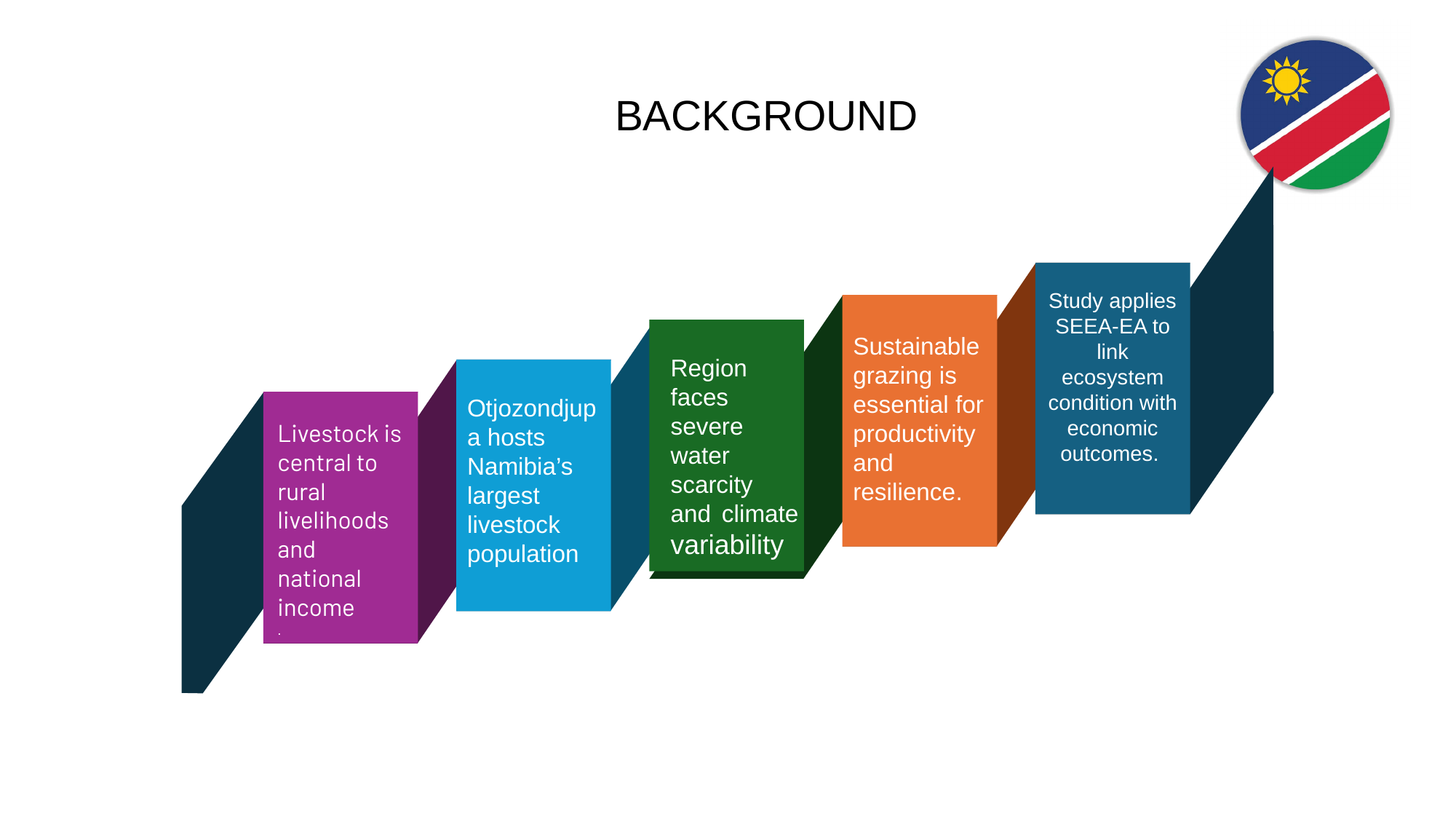

BACKGROUND

Study applies SEEA-EA to link ecosystem condition with economic outcomes.

Sustainable grazing is essential for productivity and resilience.

Region faces severe water scarcity and climate variability

Otjozondjupa hosts Namibia’s largest livestock population

Livestock is central to rural livelihoods and national income
.